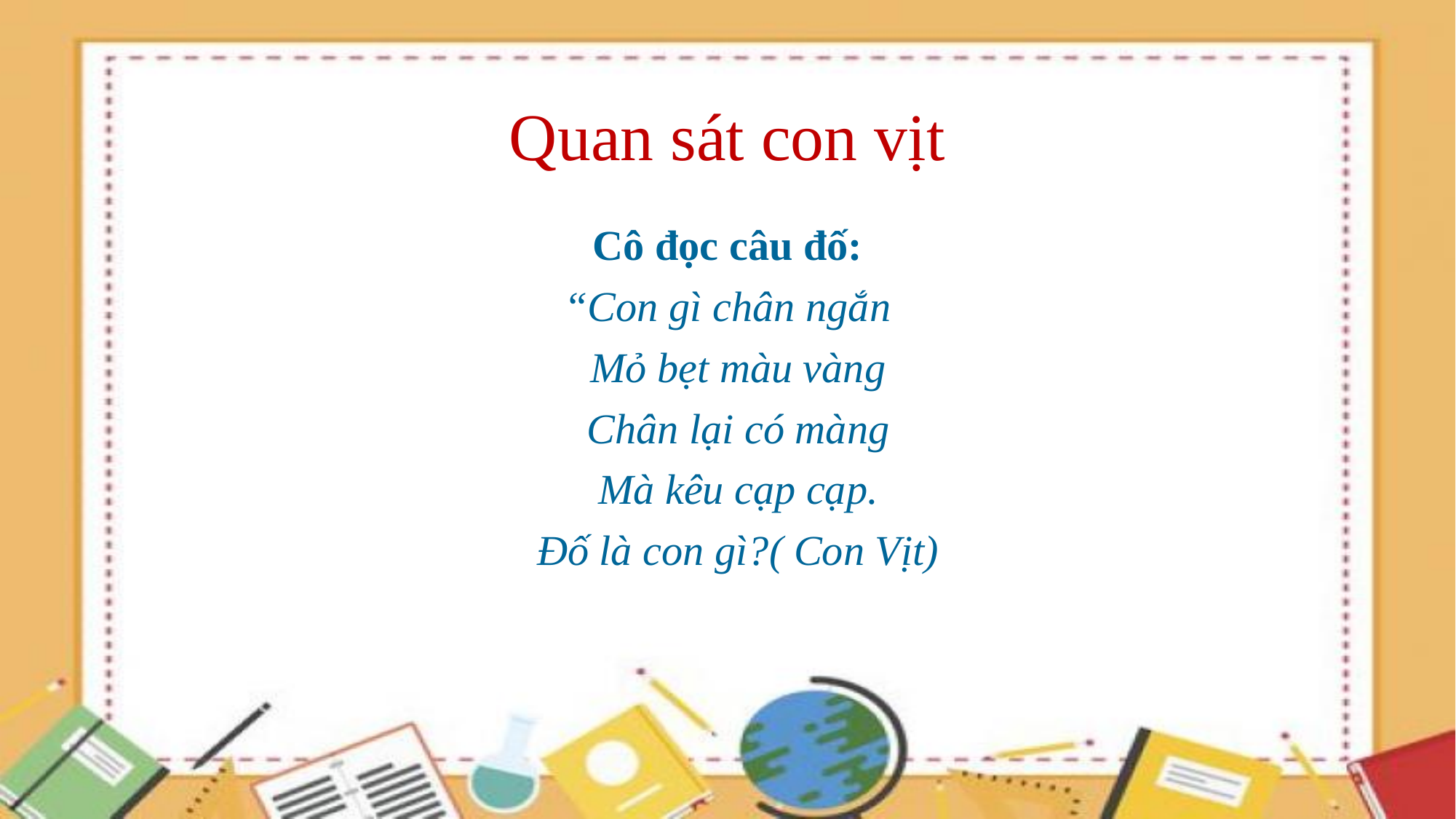

# Quan sát con vịt
Cô đọc câu đố:
“Con gì chân ngắn
  Mỏ bẹt màu vàng
  Chân lại có màng
  Mà kêu cạp cạp.
  Đố là con gì?( Con Vịt)